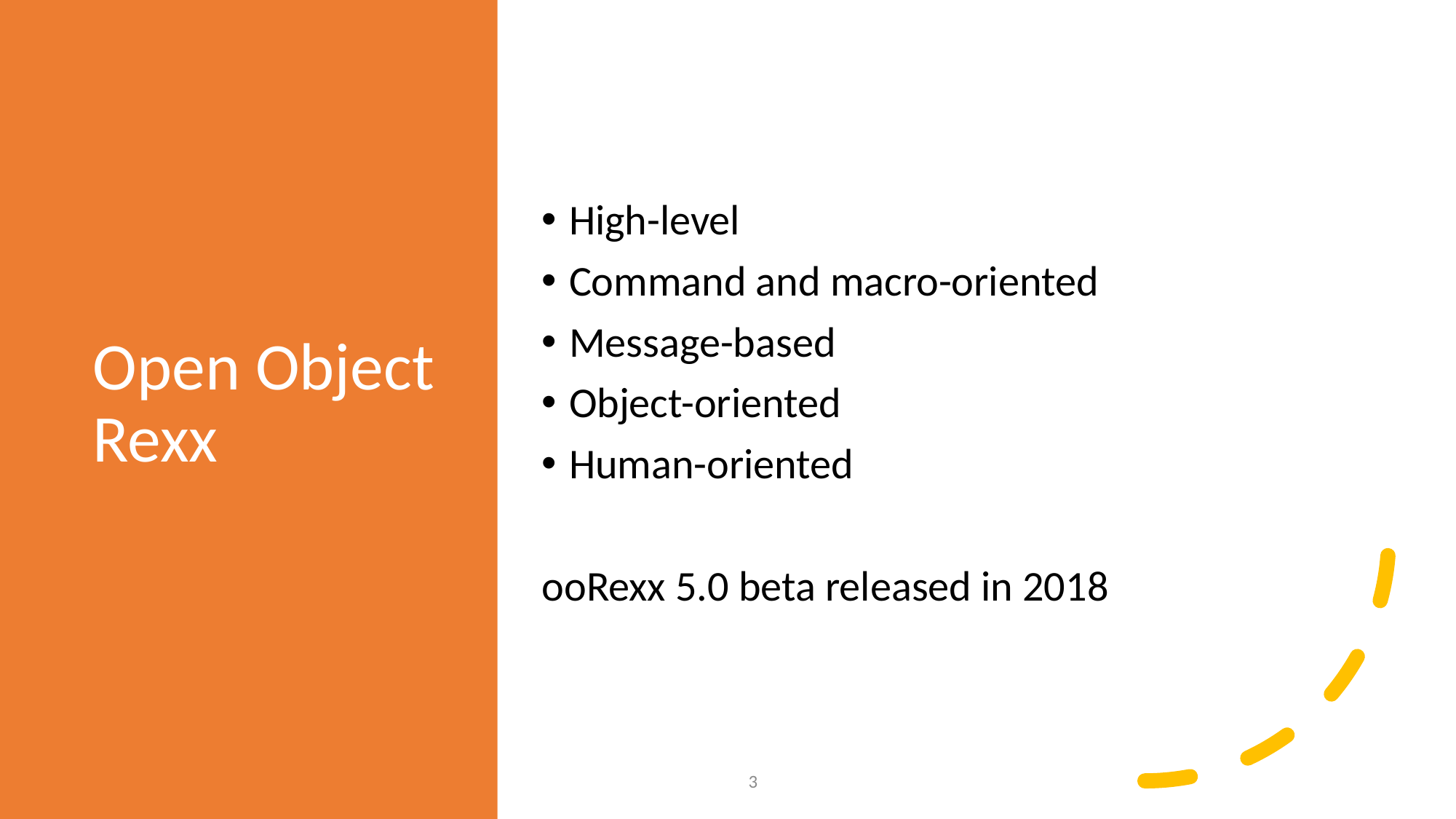

# Open Object Rexx
High-level
Command and macro-oriented
Message-based
Object-oriented
Human-oriented

ooRexx 5.0 beta released in 2018

3